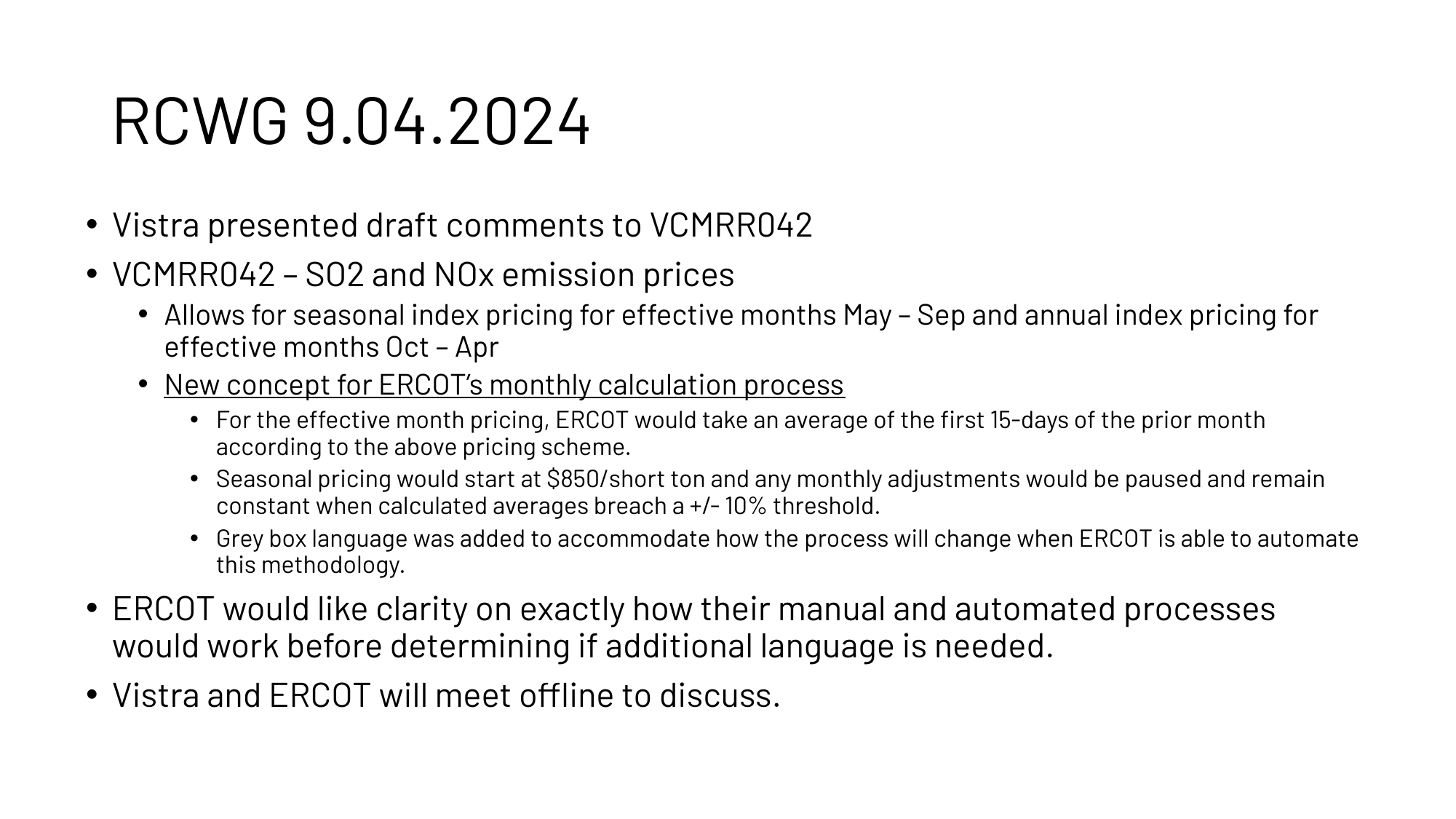

# RCWG 9.04.2024
Vistra presented draft comments to VCMRR042
VCMRR042 – SO2 and NOx emission prices
Allows for seasonal index pricing for effective months May – Sep and annual index pricing for effective months Oct – Apr
New concept for ERCOT’s monthly calculation process
For the effective month pricing, ERCOT would take an average of the first 15-days of the prior month according to the above pricing scheme.
Seasonal pricing would start at $850/short ton and any monthly adjustments would be paused and remain constant when calculated averages breach a +/- 10% threshold.
Grey box language was added to accommodate how the process will change when ERCOT is able to automate this methodology.
ERCOT would like clarity on exactly how their manual and automated processes would work before determining if additional language is needed.
Vistra and ERCOT will meet offline to discuss.